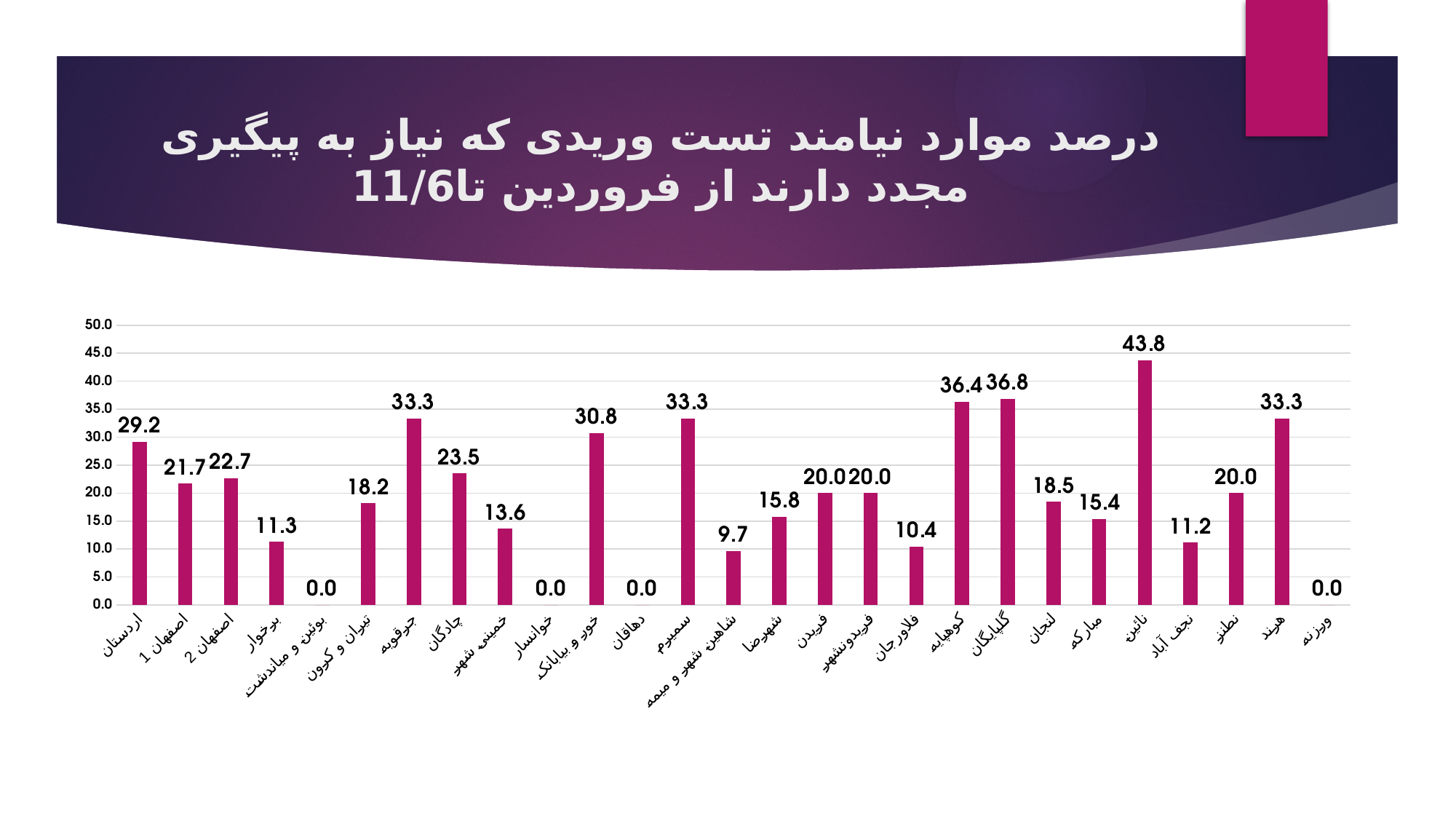

# درصد موارد نیامند تست وریدی که نیاز به پیگیری مجدد دارند از فروردین تا11/6

### Chart

| Category |  |
|---|---|
| اردستان | 29.166666666666668 |
| اصفهان 1 | 21.73076923076923 |
| اصفهان 2 | 22.708333333333332 |
| برخوار | 11.320754716981133 |
| بوئین و میاندشت | 0.0 |
| تیران و کرون | 18.181818181818183 |
| جرقویه | 33.33333333333333 |
| چادگان | 23.52941176470588 |
| خمینی شهر | 13.636363636363635 |
| خوانسار | 0.0 |
| خور و بیابانک | 30.76923076923077 |
| دهاقان | 0.0 |
| سمیرم | 33.33333333333333 |
| شاهین شهر و میمه | 9.67741935483871 |
| شهرضا | 15.789473684210526 |
| فریدن | 20.0 |
| فریدونشهر | 20.0 |
| فلاورجان | 10.416666666666668 |
| کوهپایه | 36.36363636363637 |
| گلپایگان | 36.84210526315789 |
| لنجان | 18.478260869565215 |
| مبارکه | 15.384615384615385 |
| نائین | 43.75 |
| نجف آباد | 11.18421052631579 |
| نطنز | 20.0 |
| هرند | 33.33333333333333 |
| ورزنه | 0.0 |